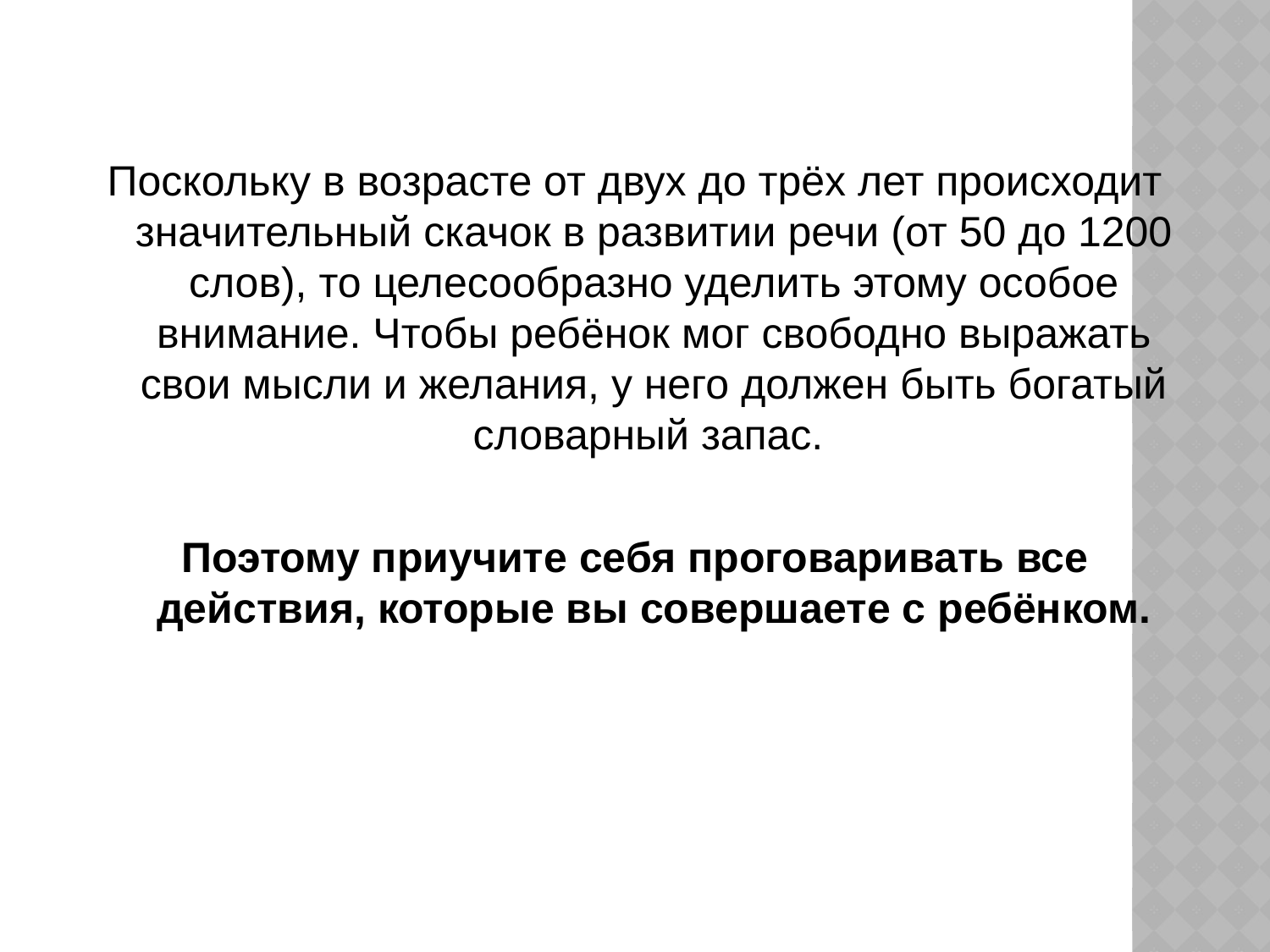

Поскольку в возрасте от двух до трёх лет происходит значительный скачок в развитии речи (от 50 до 1200 слов), то целесообразно уделить этому особое внимание. Чтобы ребёнок мог свободно выражать свои мысли и желания, у него должен быть богатый словарный запас.

Поэтому приучите себя проговаривать все действия, которые вы совершаете с ребёнком.